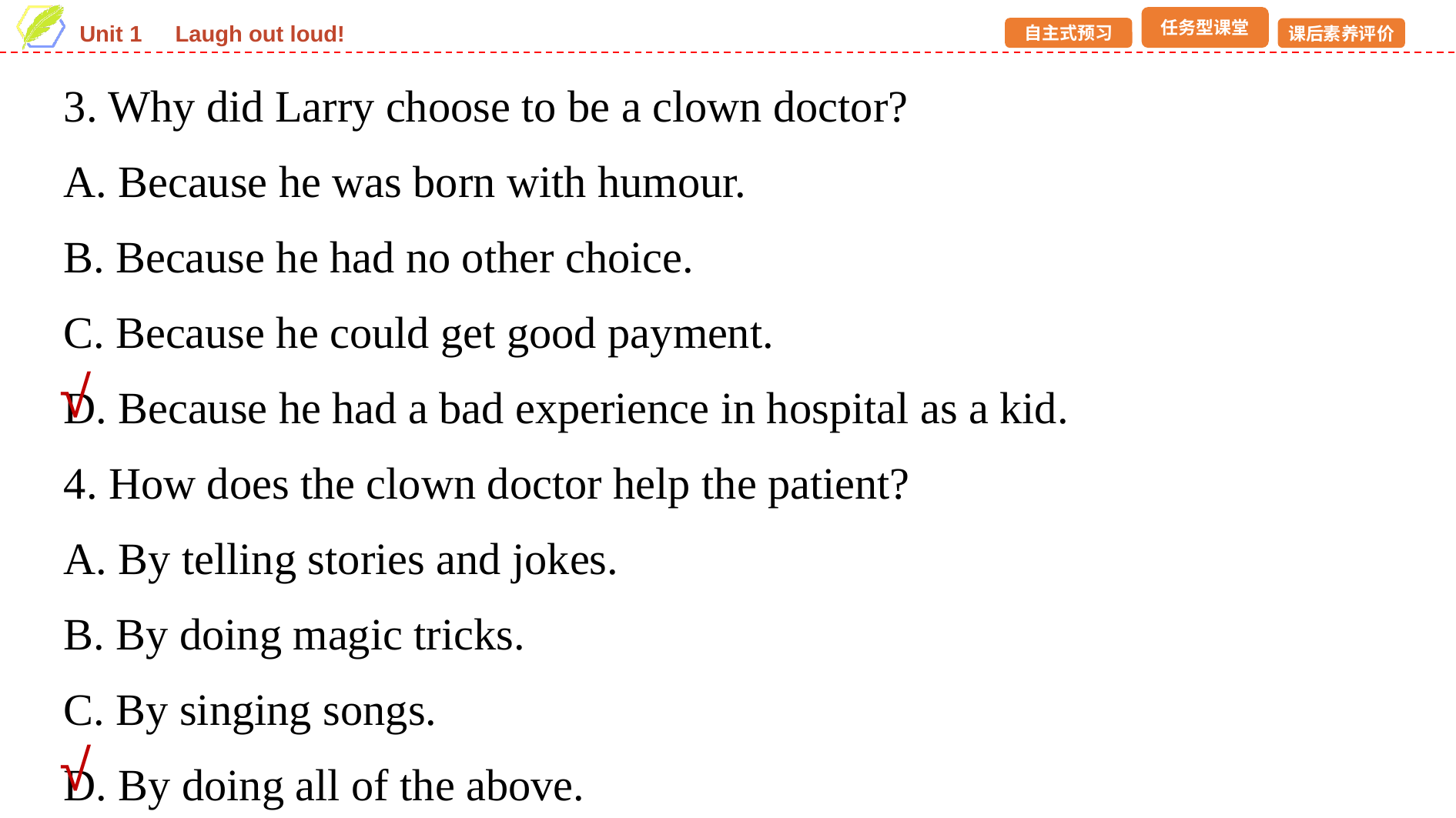

3. Why did Larry choose to be a clown doctor?
A. Because he was born with humour.
B. Because he had no other choice.
C. Because he could get good payment.
D. Because he had a bad experience in hospital as a kid.
4. How does the clown doctor help the patient?
A. By telling stories and jokes.
B. By doing magic tricks.
C. By singing songs.
D. By doing all of the above.
√
√